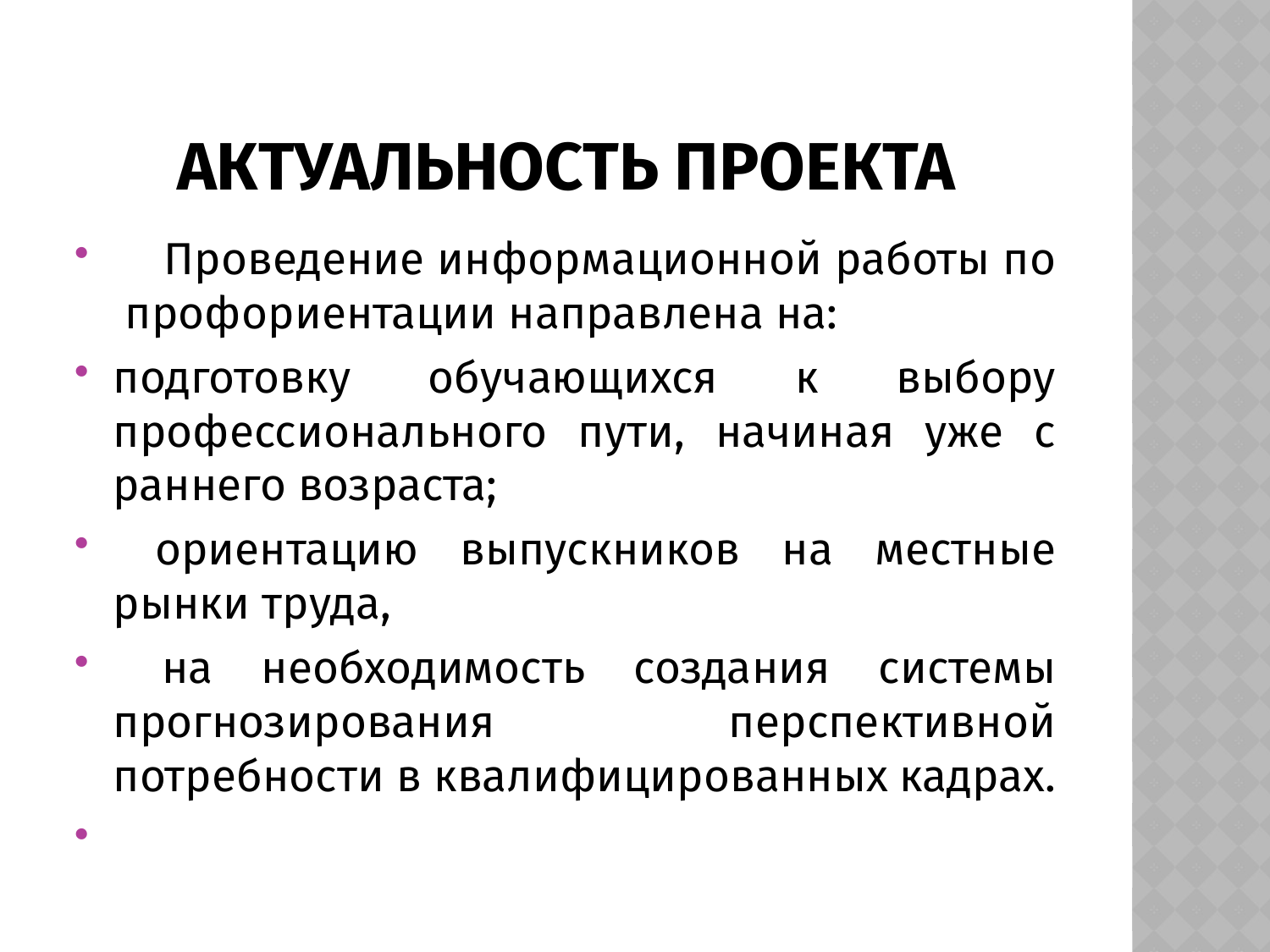

# Актуальность проекта
    Проведение информационной работы по  профориентации направлена на:
подготовку обучающихся к выбору профессионального пути, начиная уже с раннего возраста;
 ориентацию выпускников на местные рынки труда,
 на необходимость создания системы прогнозирования перспективной потребности в квалифицированных кадрах.